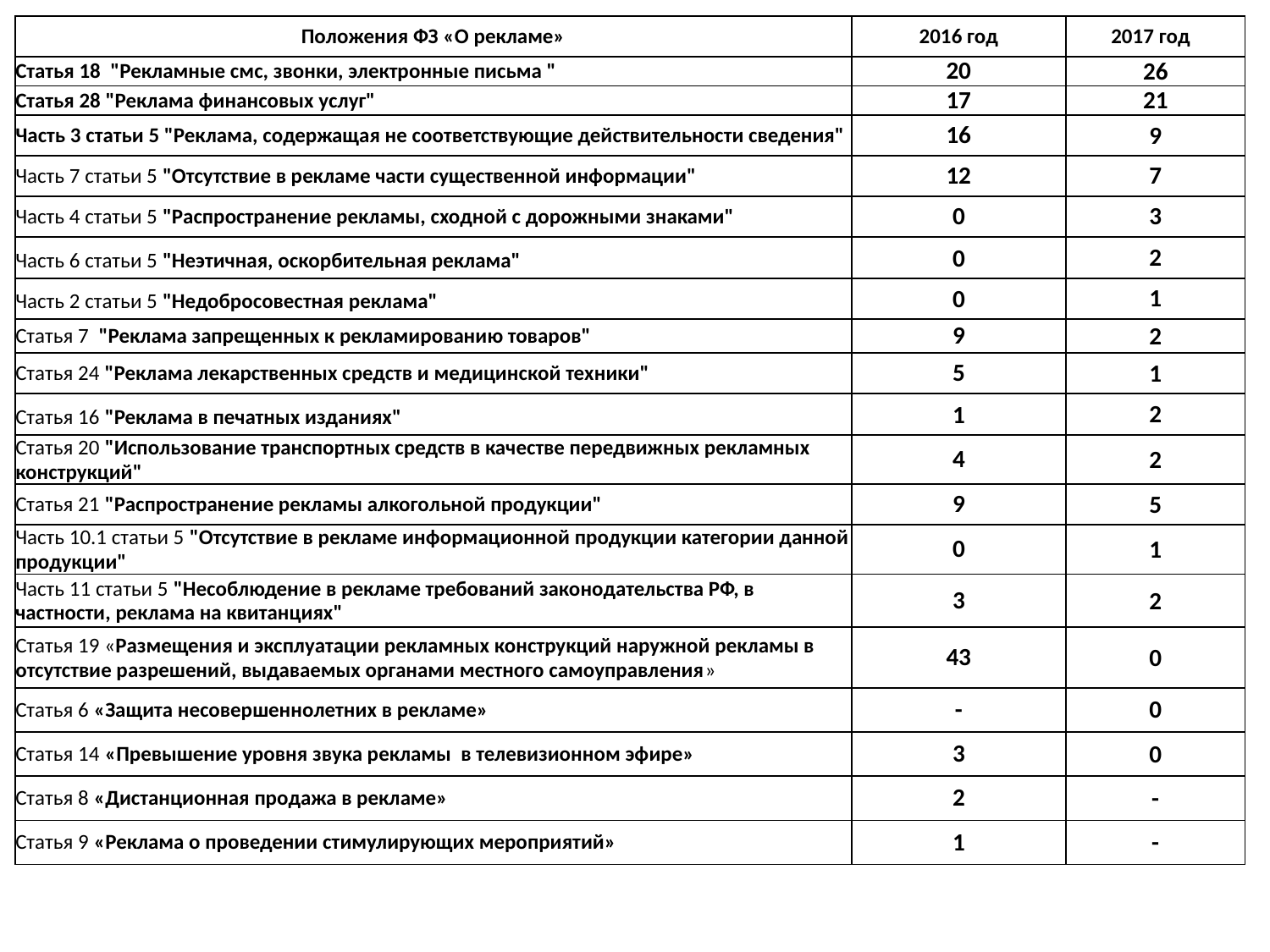

| Положения ФЗ «О рекламе» | 2016 год | 2017 год |
| --- | --- | --- |
| Статья 18 "Рекламные смс, звонки, электронные письма " | 20 | 26 |
| Статья 28 "Реклама финансовых услуг" | 17 | 21 |
| Часть 3 статьи 5 "Реклама, содержащая не соответствующие действительности сведения" | 16 | 9 |
| Часть 7 статьи 5 "Отсутствие в рекламе части существенной информации" | 12 | 7 |
| Часть 4 статьи 5 "Распространение рекламы, сходной с дорожными знаками" | 0 | 3 |
| Часть 6 статьи 5 "Неэтичная, оскорбительная реклама" | 0 | 2 |
| Часть 2 статьи 5 "Недобросовестная реклама" | 0 | 1 |
| Статья 7 "Реклама запрещенных к рекламированию товаров" | 9 | 2 |
| Статья 24 "Реклама лекарственных средств и медицинской техники" | 5 | 1 |
| Статья 16 "Реклама в печатных изданиях" | 1 | 2 |
| Статья 20 "Использование транспортных средств в качестве передвижных рекламных конструкций" | 4 | 2 |
| Статья 21 "Распространение рекламы алкогольной продукции" | 9 | 5 |
| Часть 10.1 статьи 5 "Отсутствие в рекламе информационной продукции категории данной продукции" | 0 | 1 |
| Часть 11 статьи 5 "Несоблюдение в рекламе требований законодательства РФ, в частности, реклама на квитанциях" | 3 | 2 |
| Статья 19 «Размещения и эксплуатации рекламных конструкций наружной рекламы в отсутствие разрешений, выдаваемых органами местного самоуправления» | 43 | 0 |
| Статья 6 «Защита несовершеннолетних в рекламе» | - | 0 |
| Статья 14 «Превышение уровня звука рекламы в телевизионном эфире» | 3 | 0 |
| Статья 8 «Дистанционная продажа в рекламе» | 2 | - |
| Статья 9 «Реклама о проведении стимулирующих мероприятий» | 1 | - |